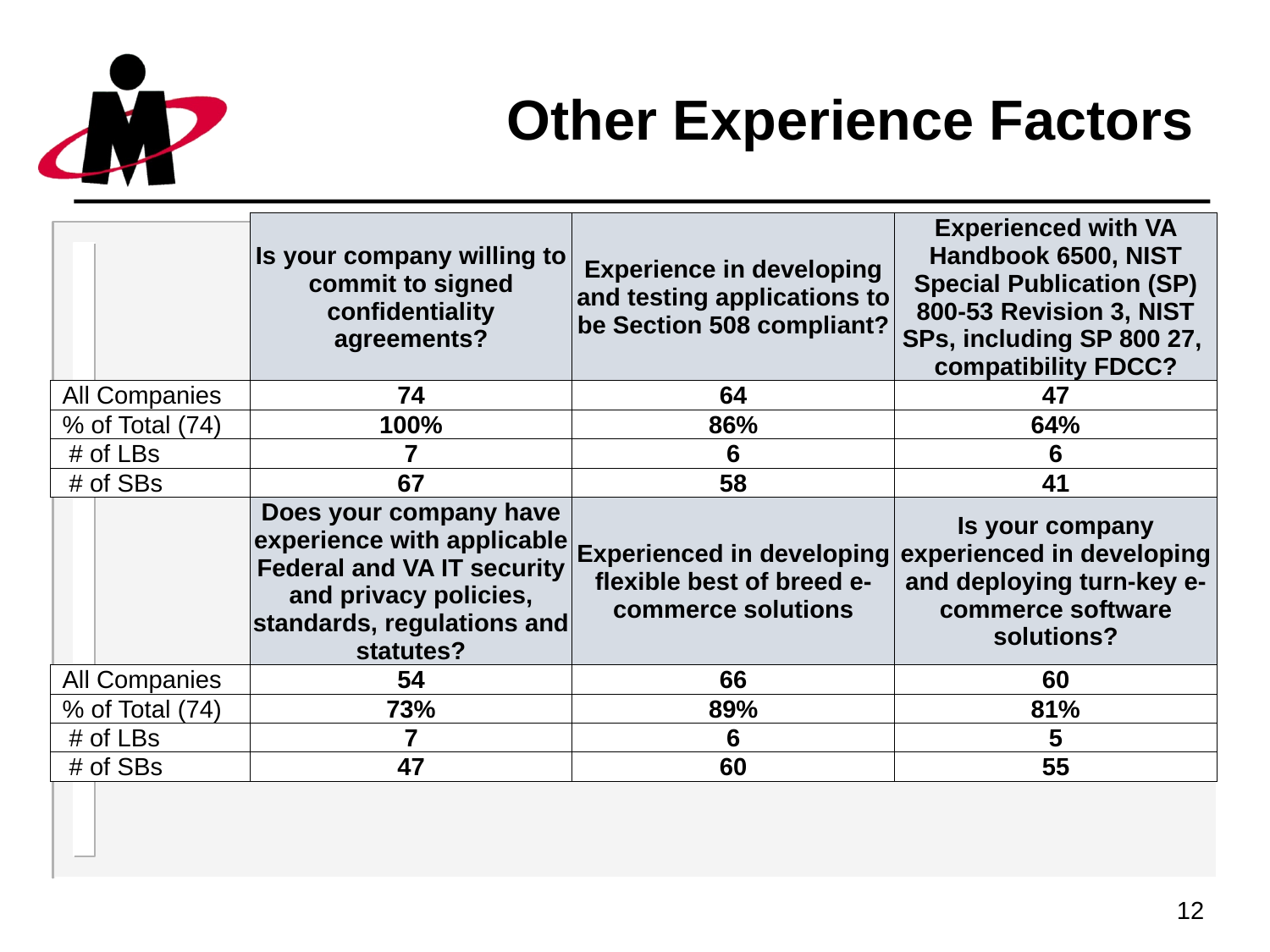

# Other Experience Factors
|  | Is your company willing to commit to signed confidentiality agreements? | Experience in developing and testing applications to be Section 508 compliant? | Experienced with VA Handbook 6500, NIST Special Publication (SP) 800-53 Revision 3, NIST SPs, including SP 800 27, compatibility FDCC? |
| --- | --- | --- | --- |
| All Companies | 74 | 64 | 47 |
| % of Total (74) | 100% | 86% | 64% |
| # of LBs | 7 | 6 | 6 |
| # of SBs | 67 | 58 | 41 |
|  | Does your company have experience with applicable Federal and VA IT security and privacy policies, standards, regulations and statutes? | Experienced in developing flexible best of breed e-commerce solutions | Is your company experienced in developing and deploying turn-key e-commerce software solutions? |
| All Companies | 54 | 66 | 60 |
| % of Total (74) | 73% | 89% | 81% |
| # of LBs | 7 | 6 | 5 |
| # of SBs | 47 | 60 | 55 |
12